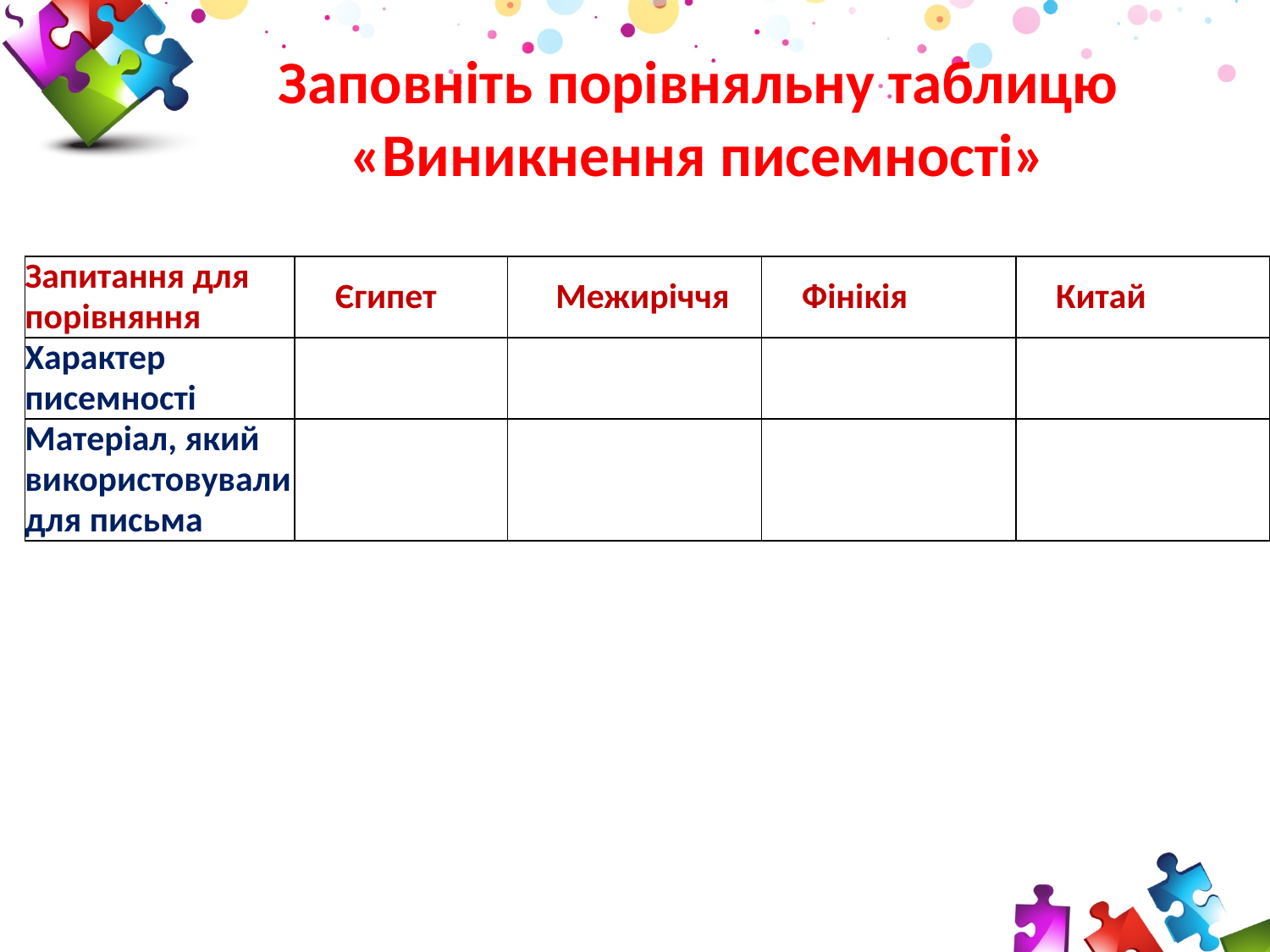

# Заповніть порівняльну таблицю «Виникнення писемності»
| Запитання для порівняння | Єгипет | Межиріччя | Фінікія | Китай |
| --- | --- | --- | --- | --- |
| Характер писемності |  |  |  |  |
| Матеріал, який використовували для письма |  |  |  |  |